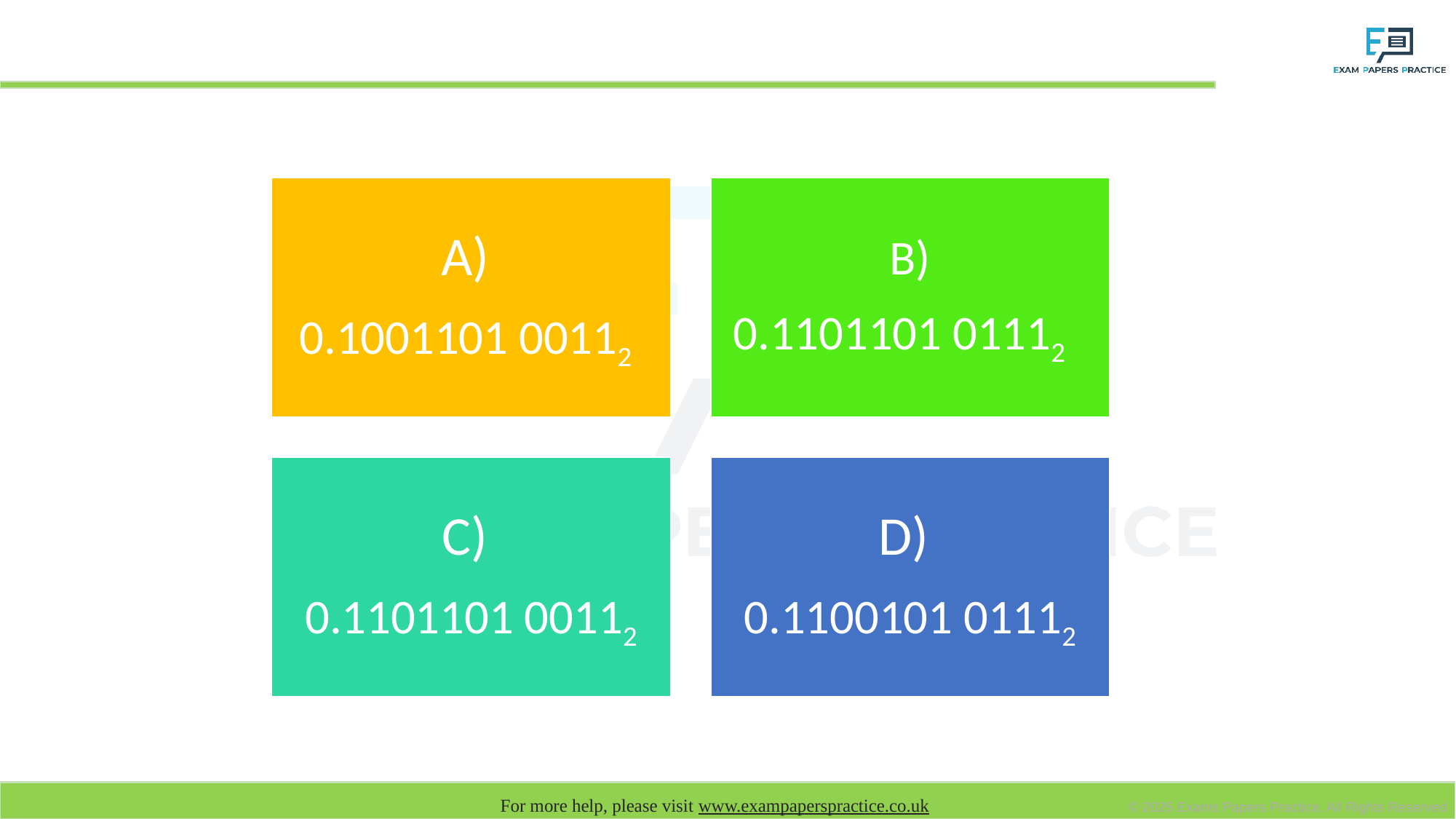

# What is 10910  in normalised floating point?
A)
0.1001101 00112
B)
0.1101101 01112
C)
0.1101101 00112
D)
0.1100101 01112